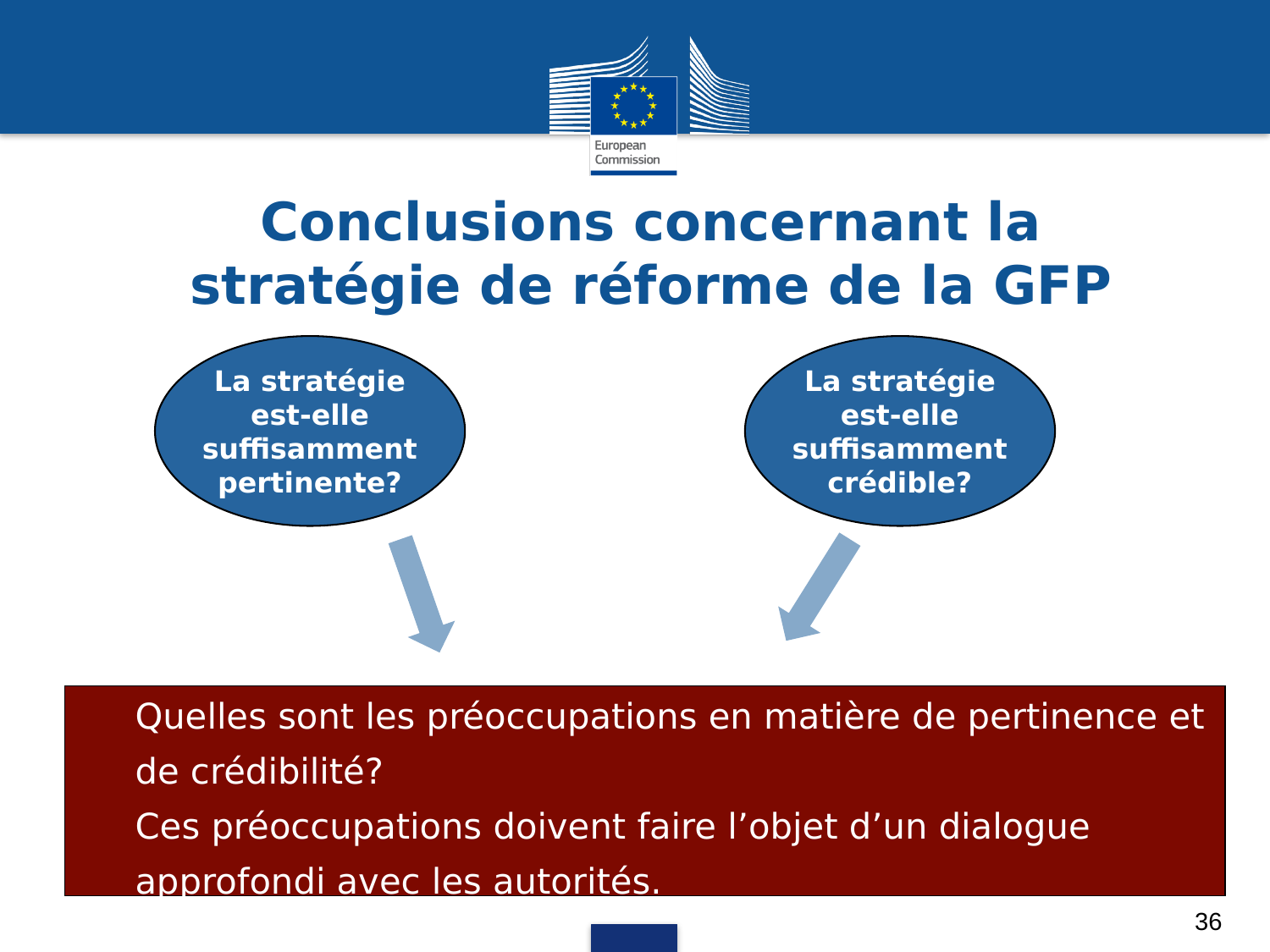

Running Head 12-Point Plain, Title Case
# Conclusions concernant la stratégie de réforme de la GFP
La stratégie est-elle suffisamment pertinente?
La stratégie est-elle suffisamment crédible?

Quelles sont les préoccupations en matière de pertinence et de crédibilité?
Ces préoccupations doivent faire l’objet d’un dialogue approfondi avec les autorités.
36